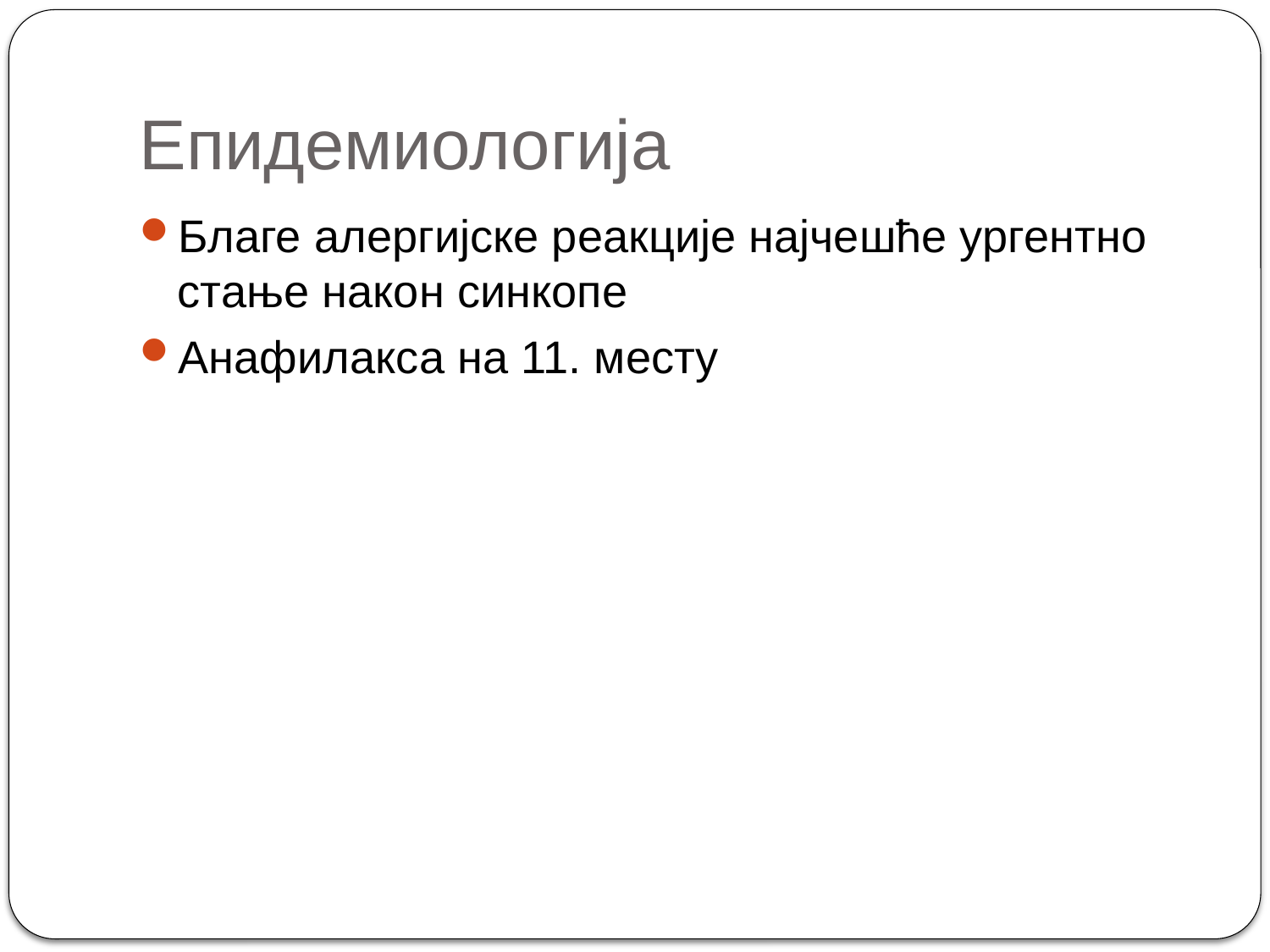

# Епидемиологија
Благе алергијске реакције најчешће ургентно стање након синкопе
Анафилакса на 11. месту